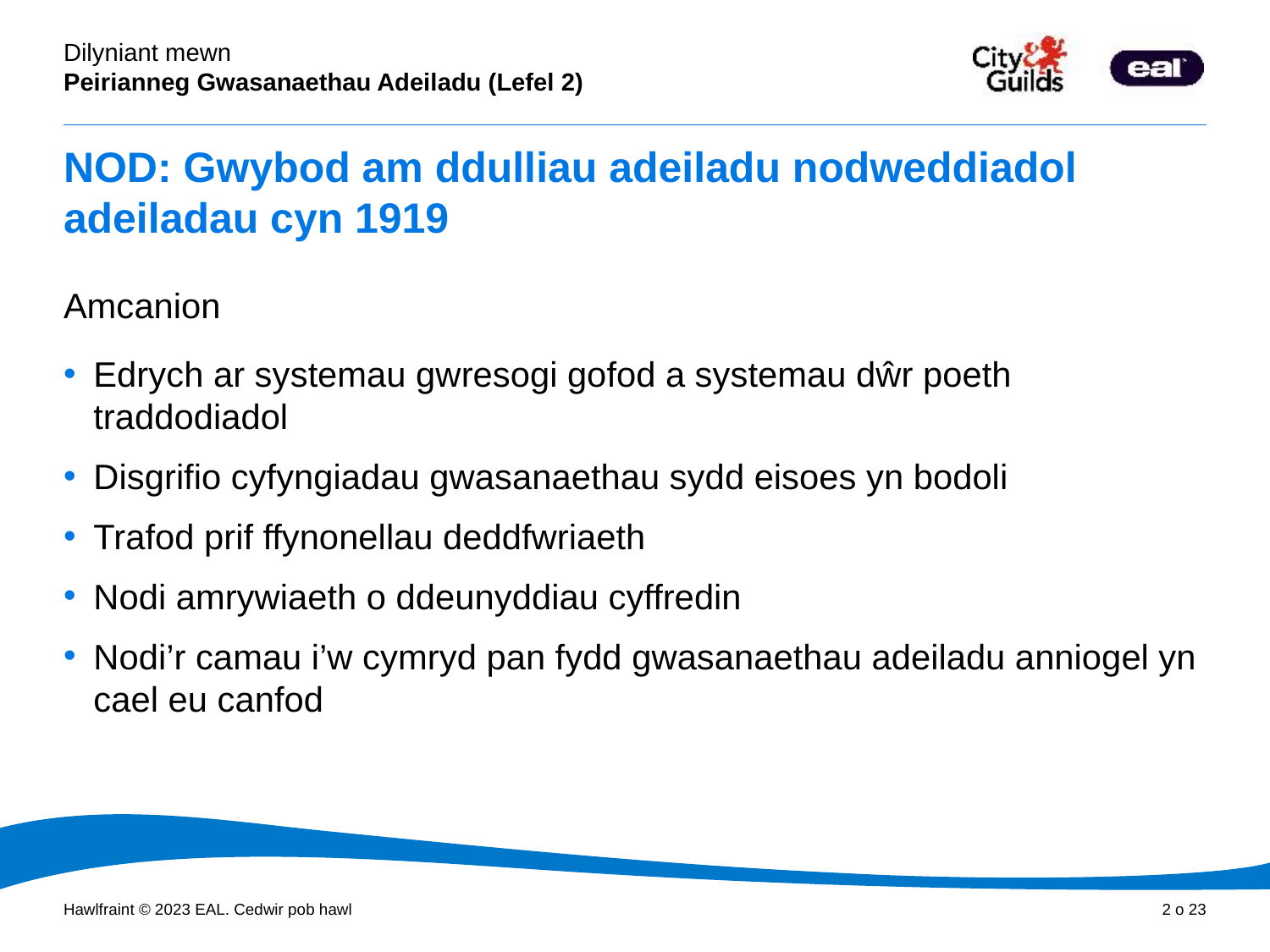

# NOD: Gwybod am ddulliau adeiladu nodweddiadol adeiladau cyn 1919
Amcanion
Edrych ar systemau gwresogi gofod a systemau dŵr poeth traddodiadol
Disgrifio cyfyngiadau gwasanaethau sydd eisoes yn bodoli
Trafod prif ffynonellau deddfwriaeth
Nodi amrywiaeth o ddeunyddiau cyffredin
Nodi’r camau i’w cymryd pan fydd gwasanaethau adeiladu anniogel yn cael eu canfod